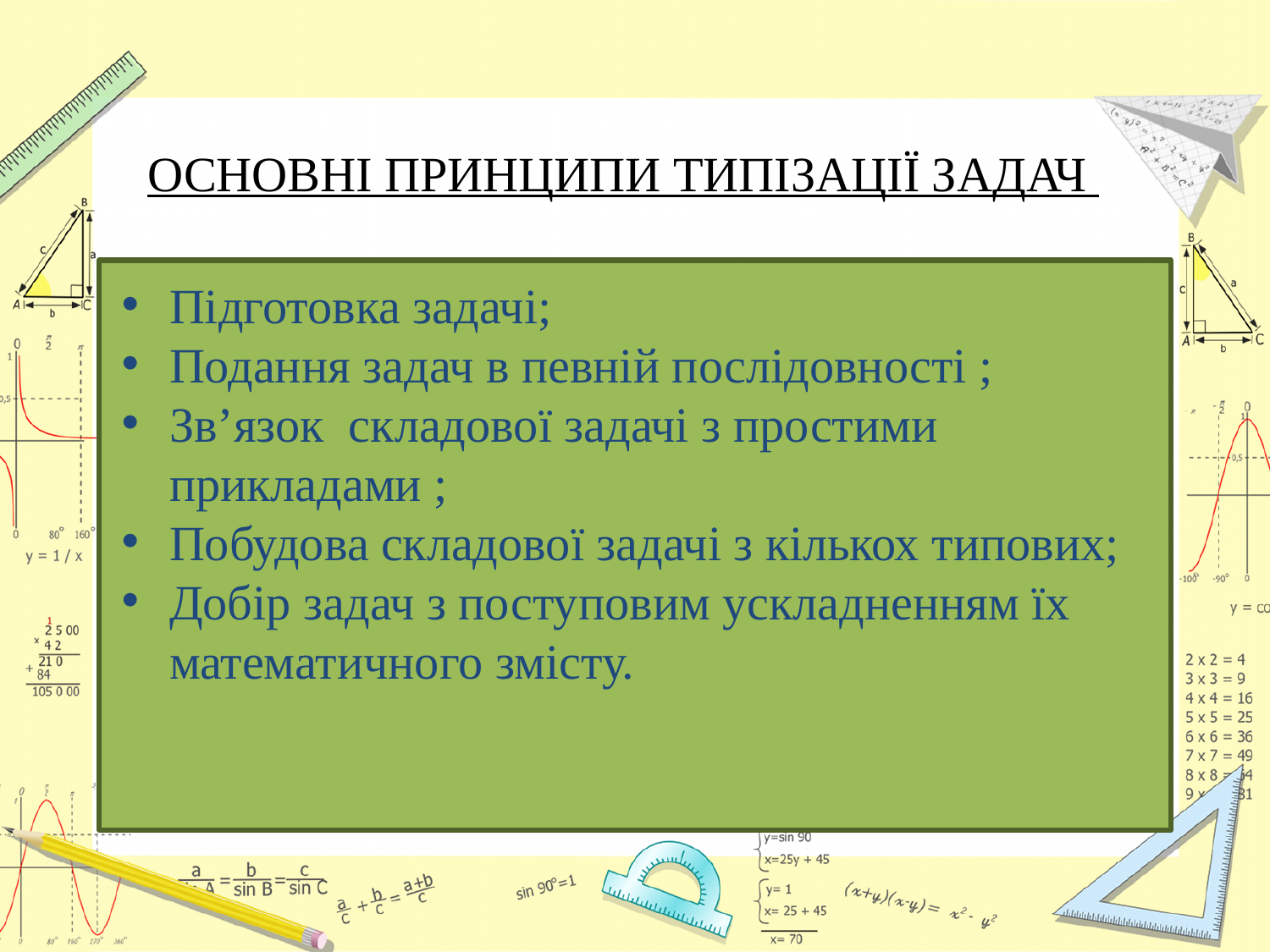

Основні принципи типізації задач

Підготовка задачі;
Подання задач в певній послідовності ;
Зв’язок  складової задачі з простими прикладами ;
Побудова складової задачі з кількох типових;
Добір задач з поступовим ускладненням їх математичного змісту.